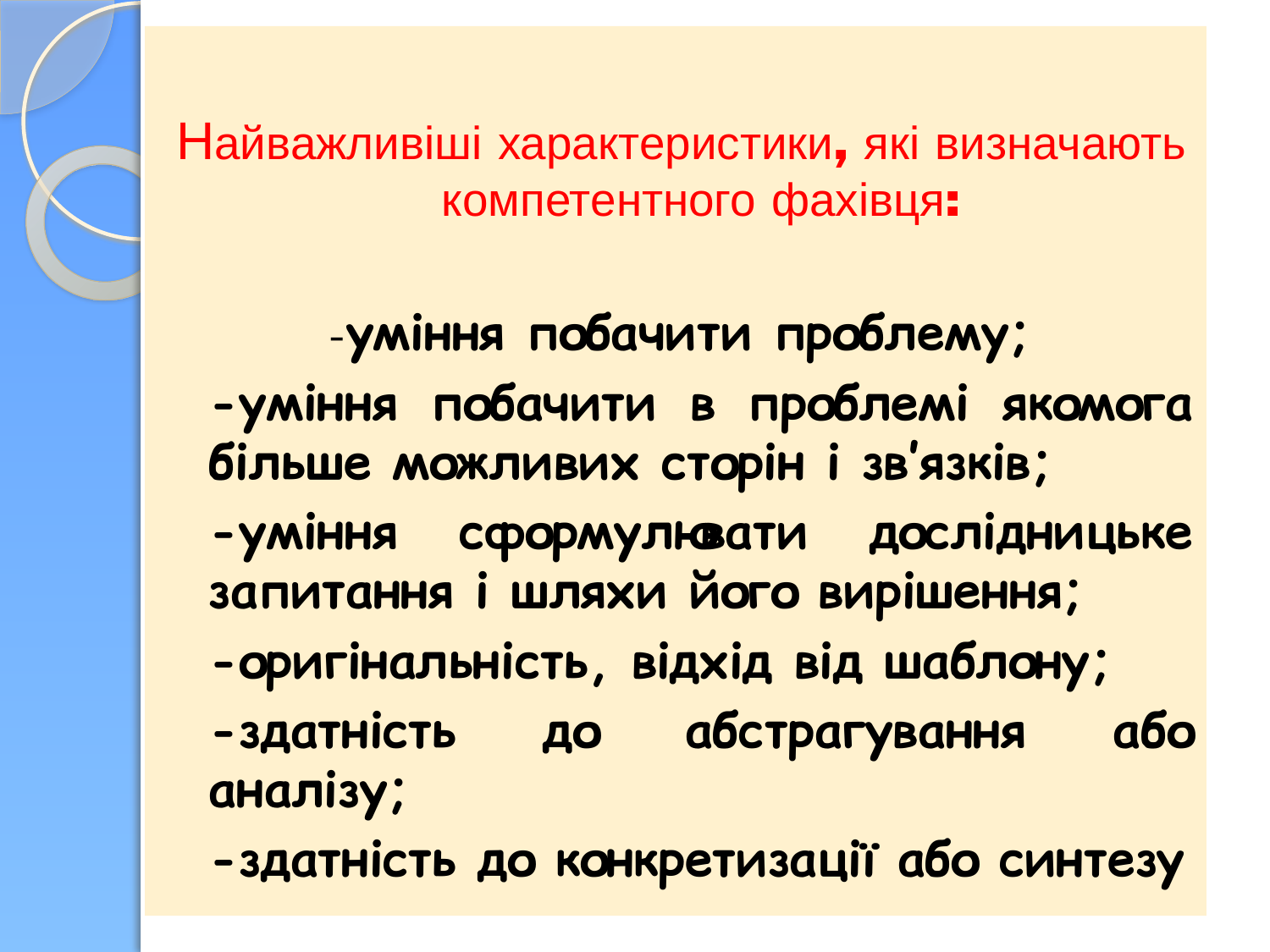

Найважливіші характеристики, які визначають компетентного фахівця:

     	-уміння побачити проблему;
		-уміння побачити в проблемі якомога більше можливих сторін і зв’язків;
		-уміння сформулювати дослідницьке запитання і шляхи його вирішення;
		-оригінальність, відхід від шаблону;
		-здатність до абстрагування або аналізу;
		-здатність до конкретизації або синтезу